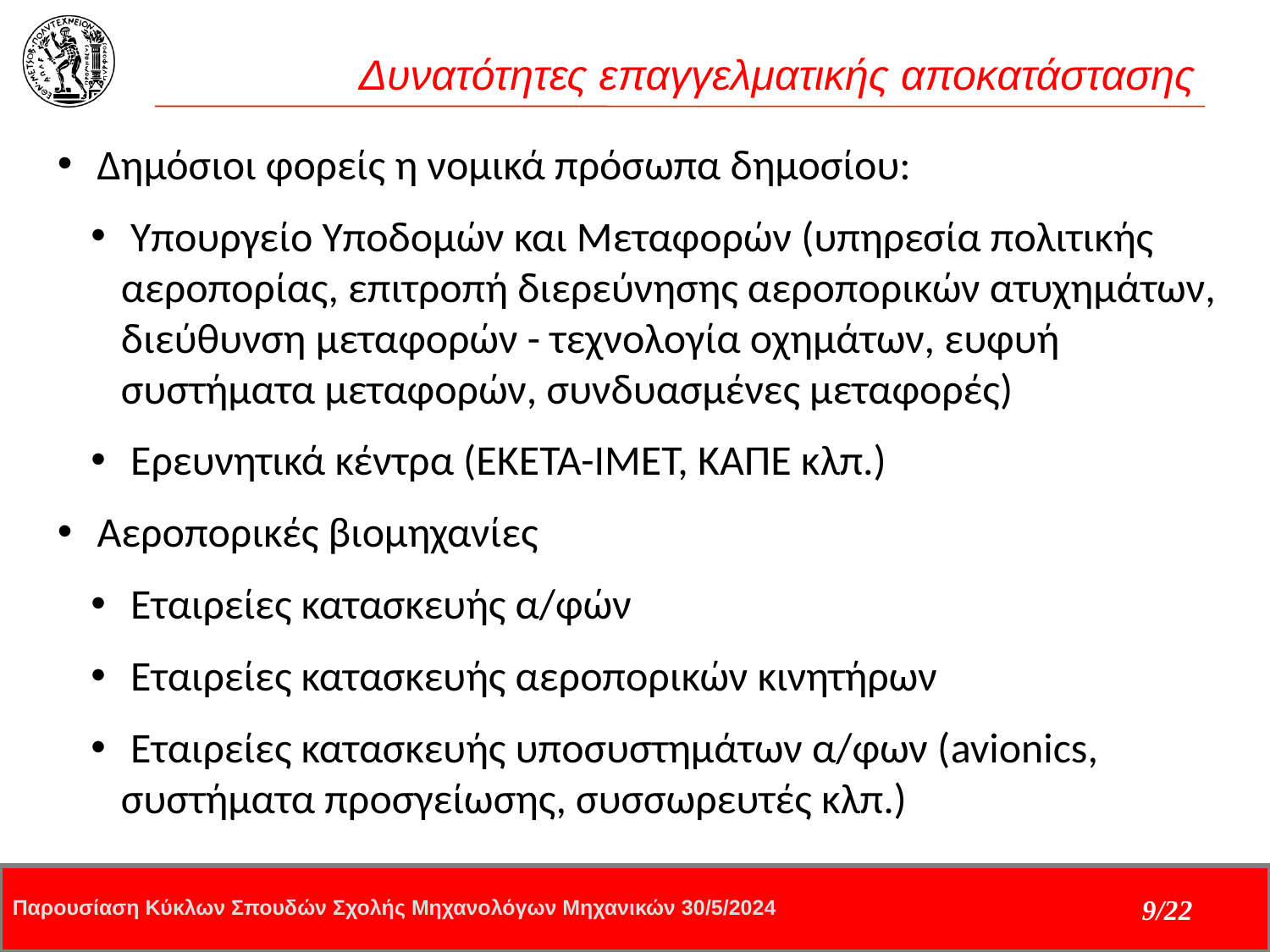

# Δυνατότητες επαγγελματικής αποκατάστασης
 Δημόσιοι φορείς η νομικά πρόσωπα δημοσίου:
 Υπουργείο Υποδομών και Μεταφορών (υπηρεσία πολιτικής αεροπορίας, επιτροπή διερεύνησης αεροπορικών ατυχημάτων, διεύθυνση μεταφορών - τεχνολογία οχημάτων, ευφυή συστήματα μεταφορών, συνδυασμένες μεταφορές)
 Ερευνητικά κέντρα (ΕΚΕΤΑ-ΙΜΕΤ, ΚΑΠΕ κλπ.)
 Αεροπορικές βιομηχανίες
 Εταιρείες κατασκευής α/φών
 Εταιρείες κατασκευής αεροπορικών κινητήρων
 Εταιρείες κατασκευής υποσυστημάτων α/φων (avionics, συστήματα προσγείωσης, συσσωρευτές κλπ.)